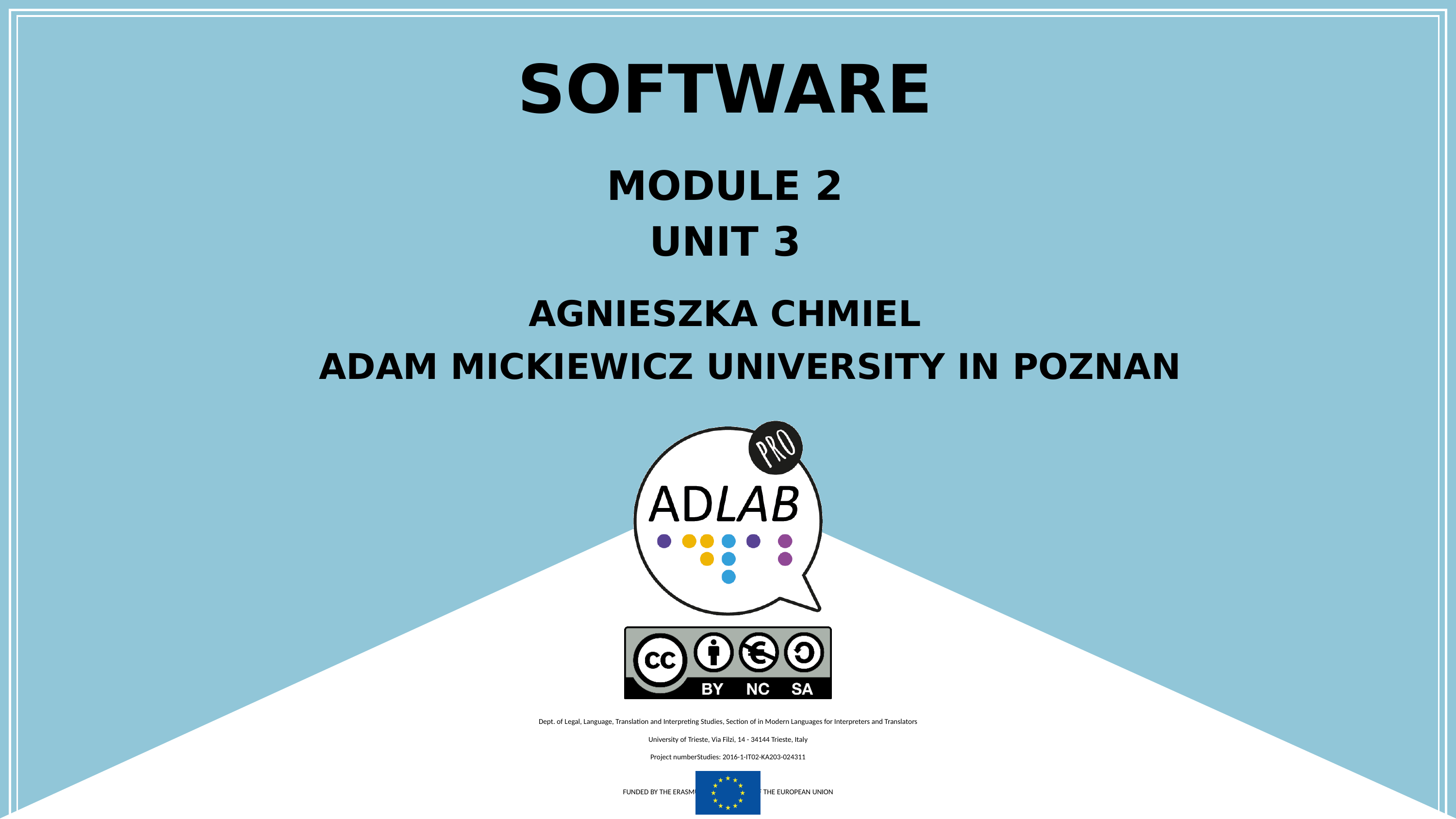

# software
Module 2
Unit 3
Agnieszka Chmiel
Adam mickiewicz university in poznan